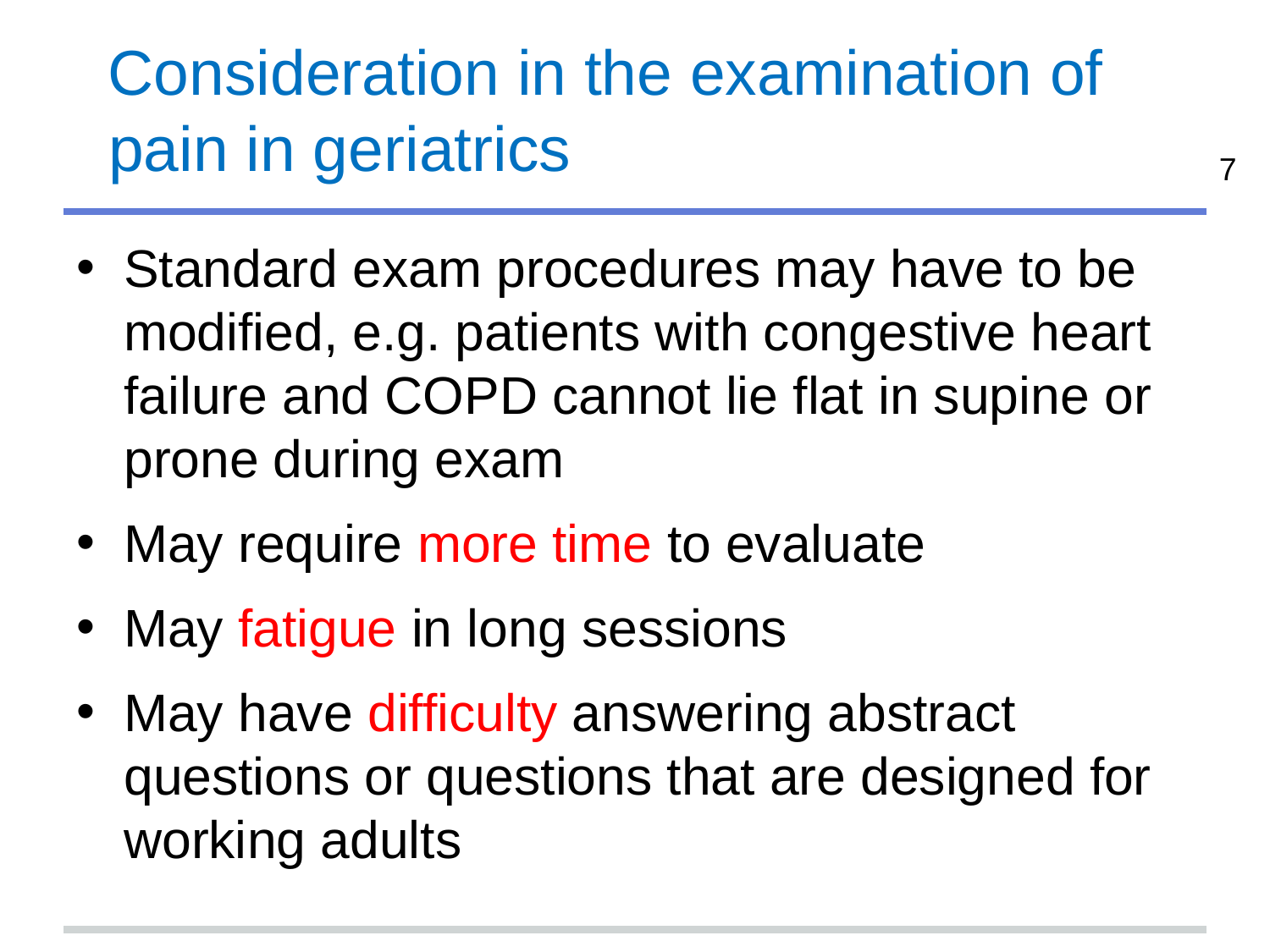

# Consideration in the examination of pain in geriatrics
7
Standard exam procedures may have to be modified, e.g. patients with congestive heart failure and COPD cannot lie flat in supine or prone during exam
May require more time to evaluate
May fatigue in long sessions
May have difficulty answering abstract questions or questions that are designed for working adults